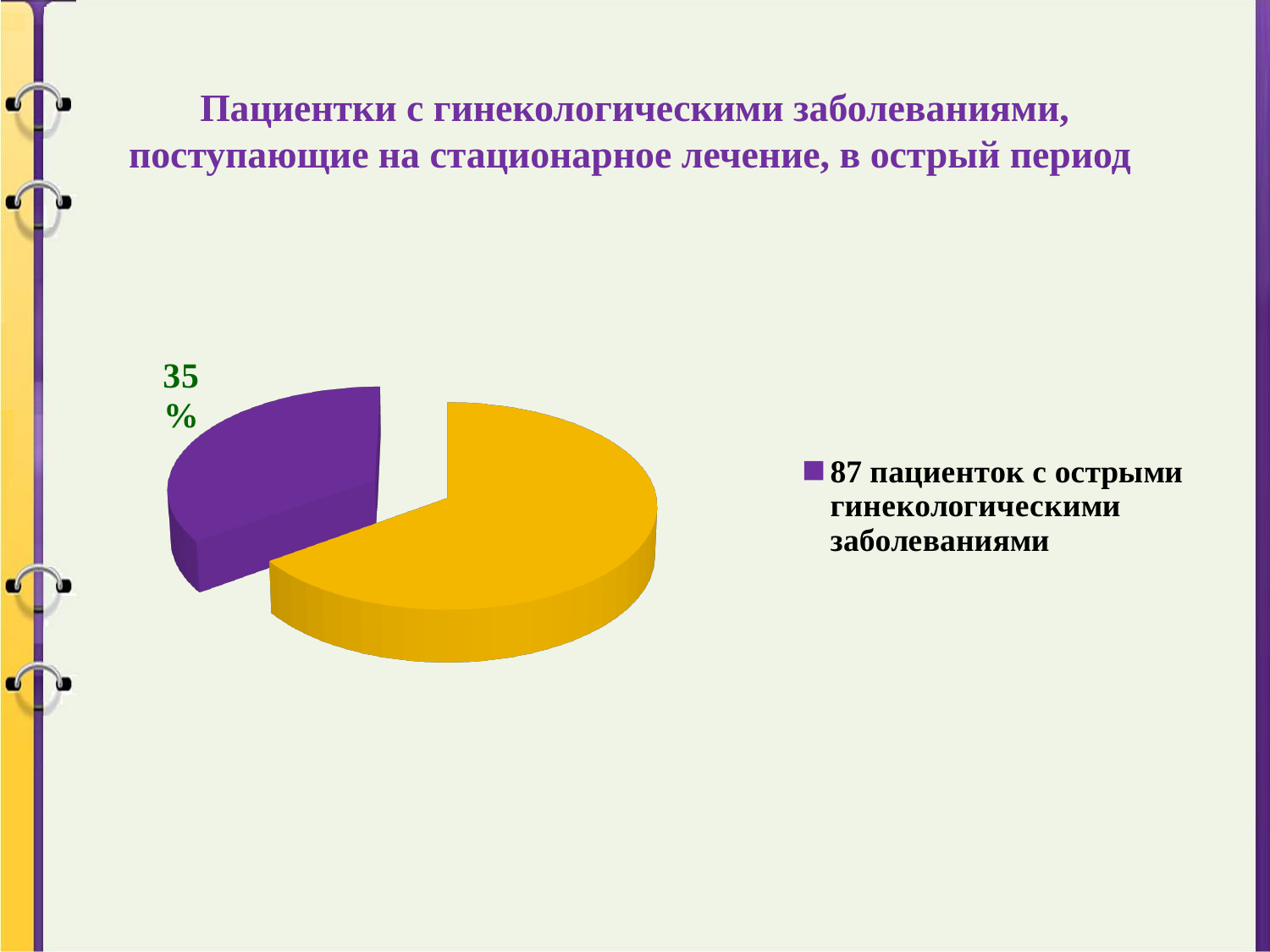

# Пациентки с гинекологическими заболеваниями, поступающие на стационарное лечение, в острый период

[unsupported chart]